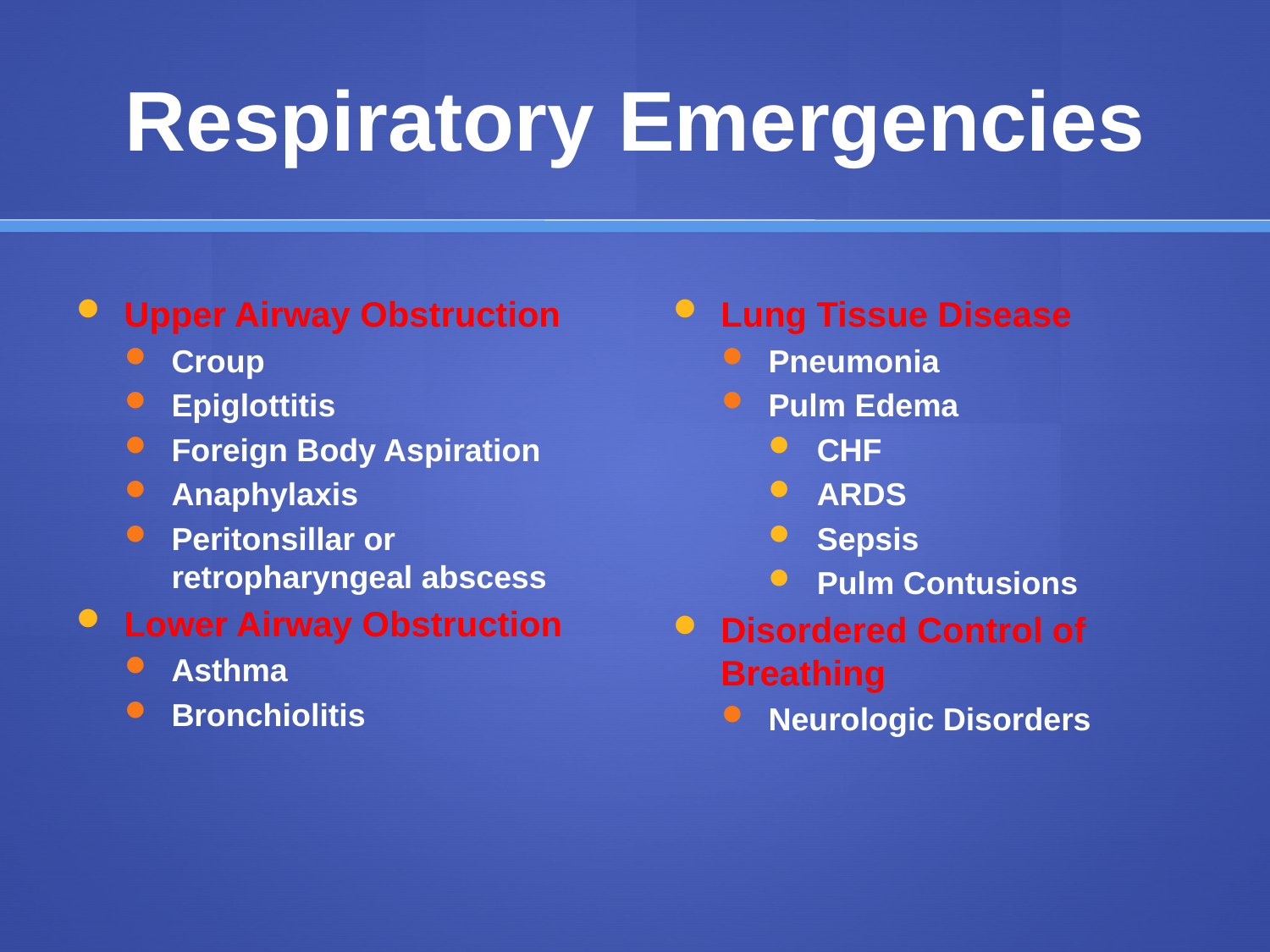

# Respiratory Emergencies
Upper Airway Obstruction
Croup
Epiglottitis
Foreign Body Aspiration
Anaphylaxis
Peritonsillar or retropharyngeal abscess
Lower Airway Obstruction
Asthma
Bronchiolitis

Lung Tissue Disease
Pneumonia
Pulm Edema
CHF
ARDS
Sepsis
Pulm Contusions
Disordered Control of Breathing
Neurologic Disorders